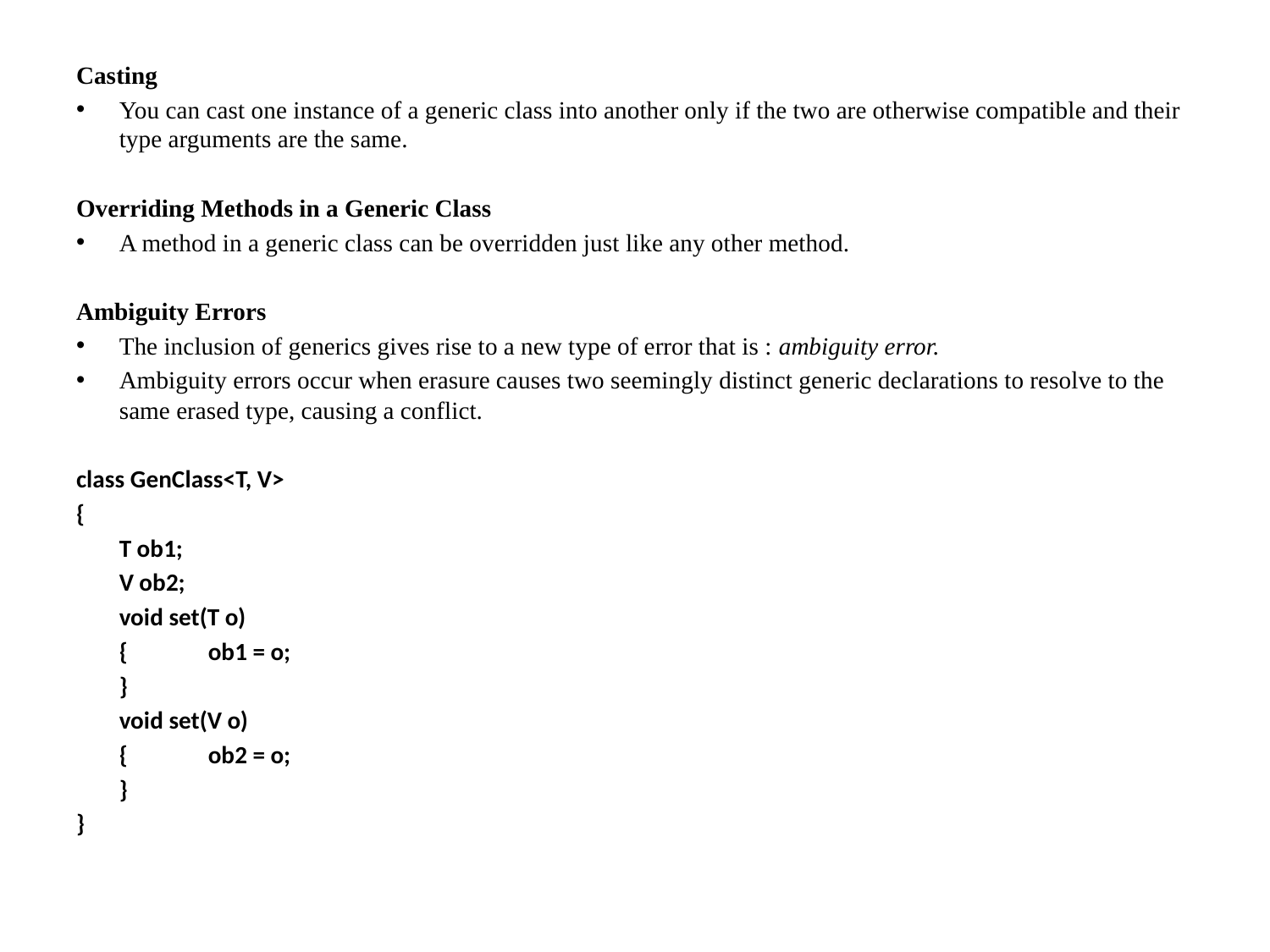

Casting
You can cast one instance of a generic class into another only if the two are otherwise compatible and their type arguments are the same.

Overriding Methods in a Generic Class
A method in a generic class can be overridden just like any other method.

Ambiguity Errors
The inclusion of generics gives rise to a new type of error that is : ambiguity error.
Ambiguity errors occur when erasure causes two seemingly distinct generic declarations to resolve to the same erased type, causing a conflict.

class GenClass<T, V>
{
	T ob1;
	V ob2;
	void set(T o)
	{	ob1 = o;
	}
	void set(V o)
	{	ob2 = o;
	}
}